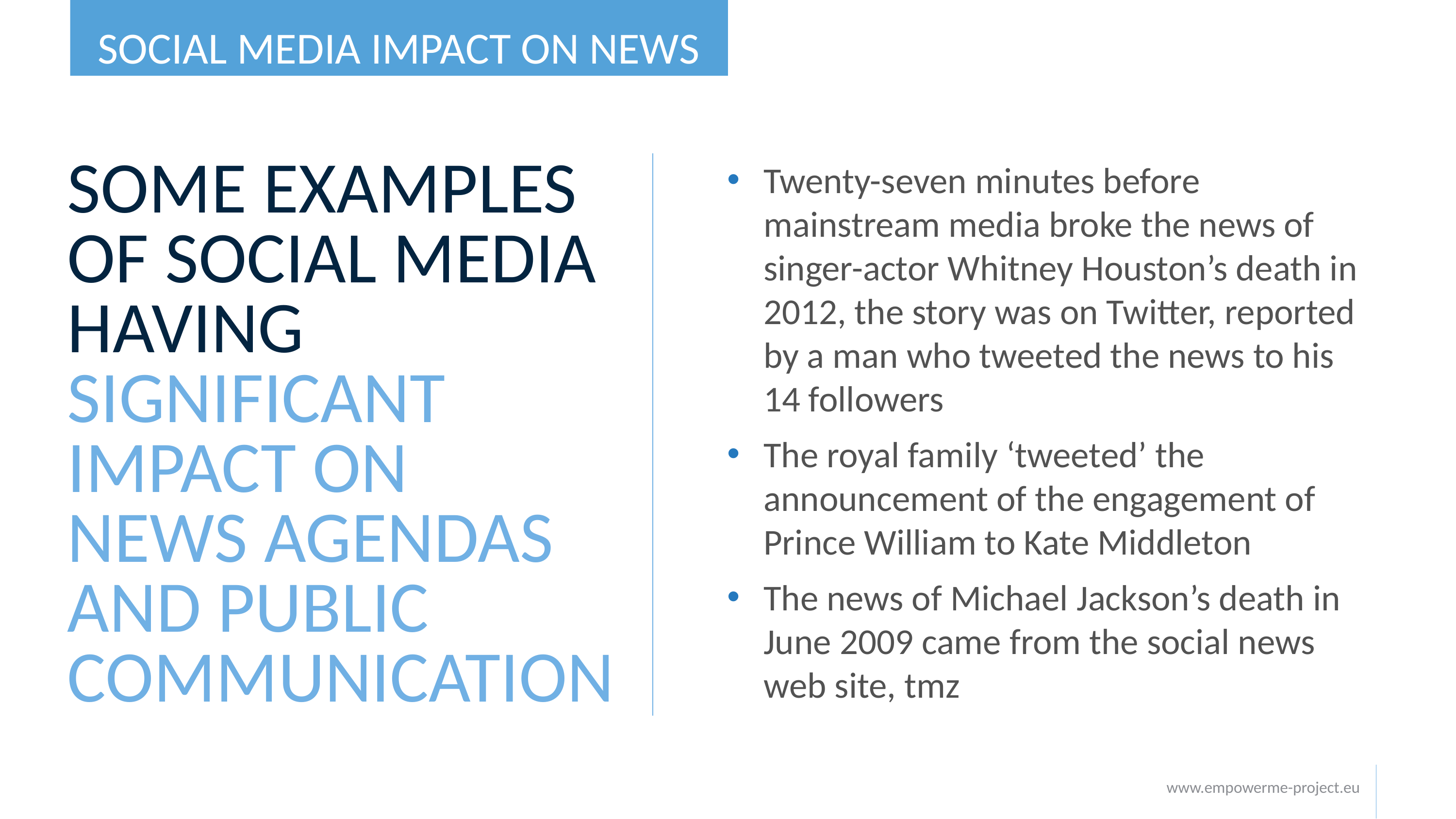

SOCIAL MEDIA IMPACT ON NEWS
# SOME EXAMPLES OF SOCIAL MEDIA HAVING SIGNIFICANT IMPACT ON NEWS AGENDAS AND PUBLIC COMMUNICATION
Twenty-seven minutes before mainstream media broke the news of singer-actor Whitney Houston’s death in 2012, the story was on Twitter, reported by a man who tweeted the news to his 14 followers
The royal family ‘tweeted’ the announcement of the engagement of Prince William to Kate Middleton
The news of Michael Jackson’s death in June 2009 came from the social news web site, tmz

www.empowerme-project.eu